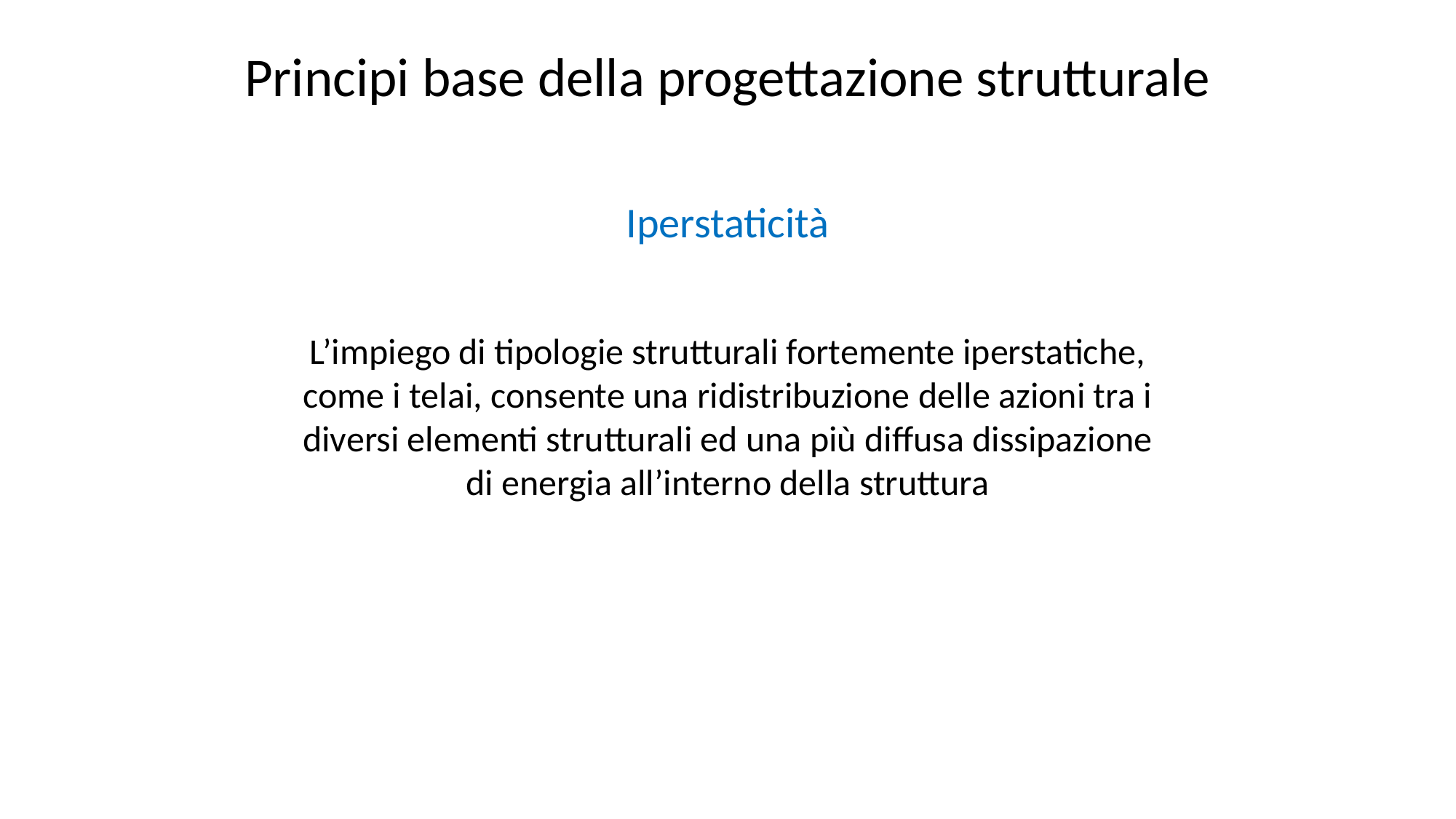

# Principi base della progettazione strutturale
Iperstaticità
L’impiego di tipologie strutturali fortemente iperstatiche, come i telai, consente una ridistribuzione delle azioni tra i diversi elementi strutturali ed una più diffusa dissipazione di energia all’interno della struttura